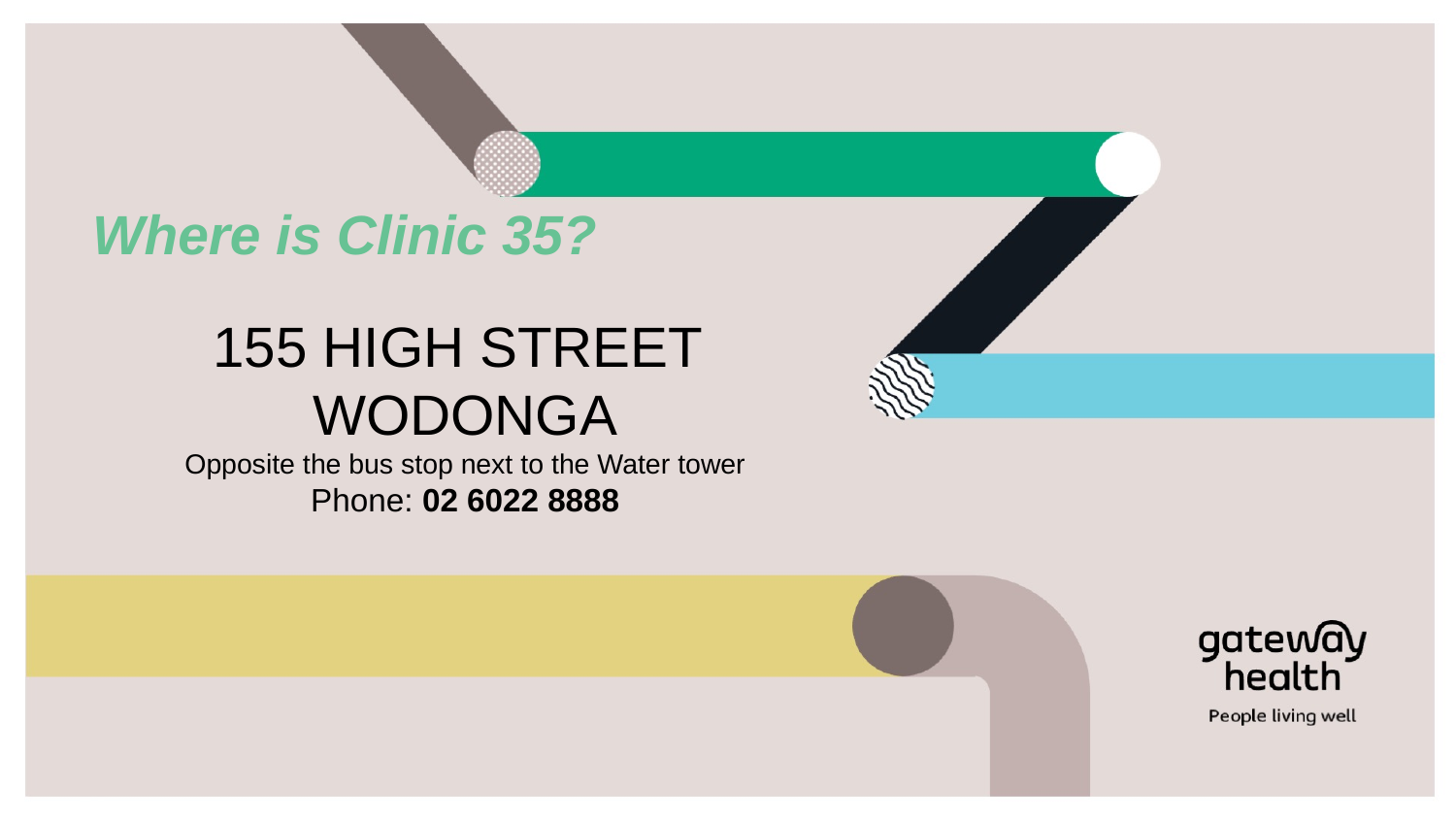

# Where is Clinic 35?
155 HIGH STREET
WODONGA
Opposite the bus stop next to the Water tower
Phone: 02 6022 8888